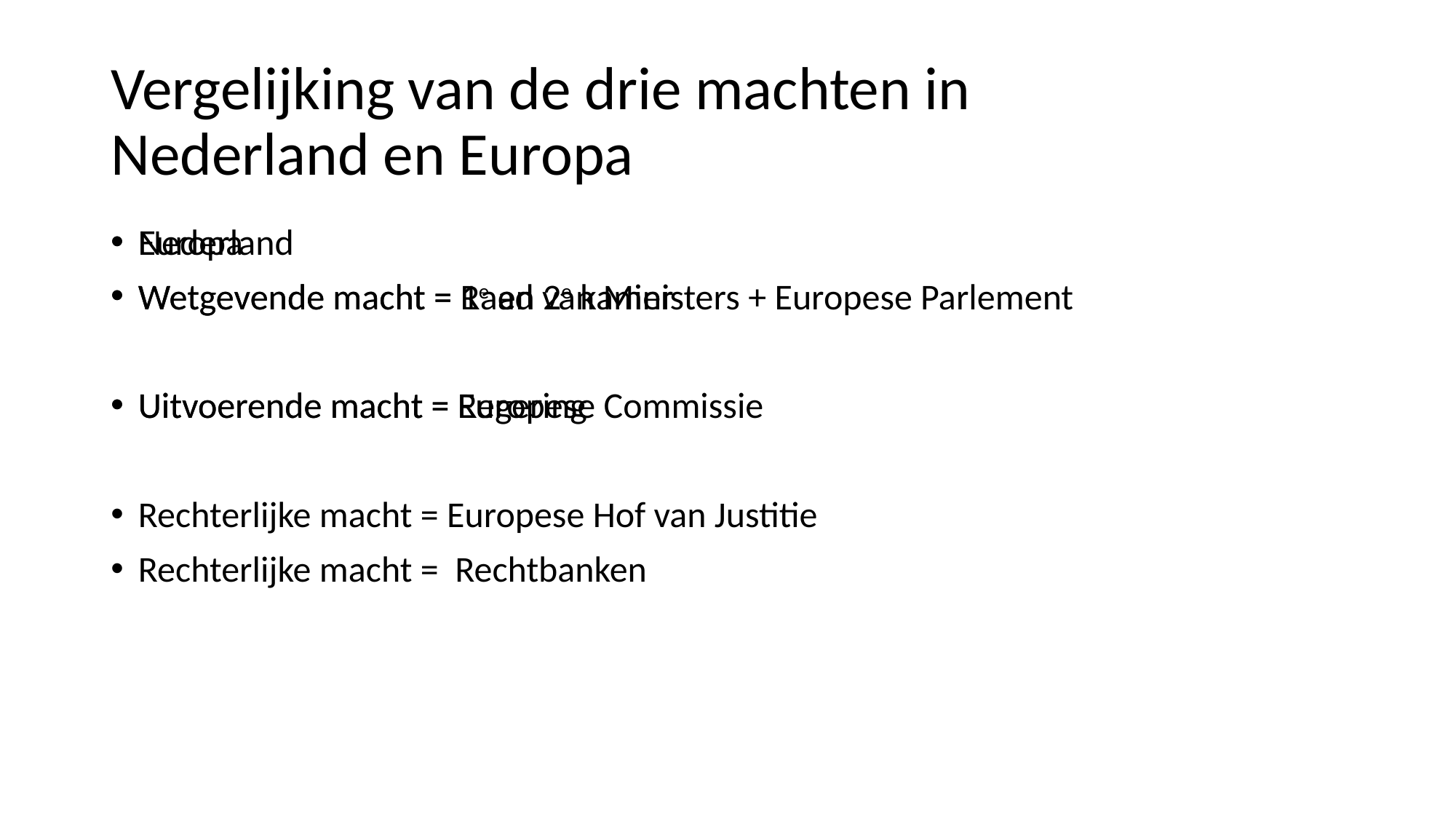

# Vergelijking van de drie machten in Nederland en Europa
Nederland
Wetgevende macht = 1e en 2e kamer

Uitvoerende macht = Regering

Rechterlijke macht =  Rechtbanken

Europa
Wetgevende macht = Raad van Ministers + Europese Parlement

Uitvoerende macht = Europese Commissie

Rechterlijke macht = Europese Hof van Justitie